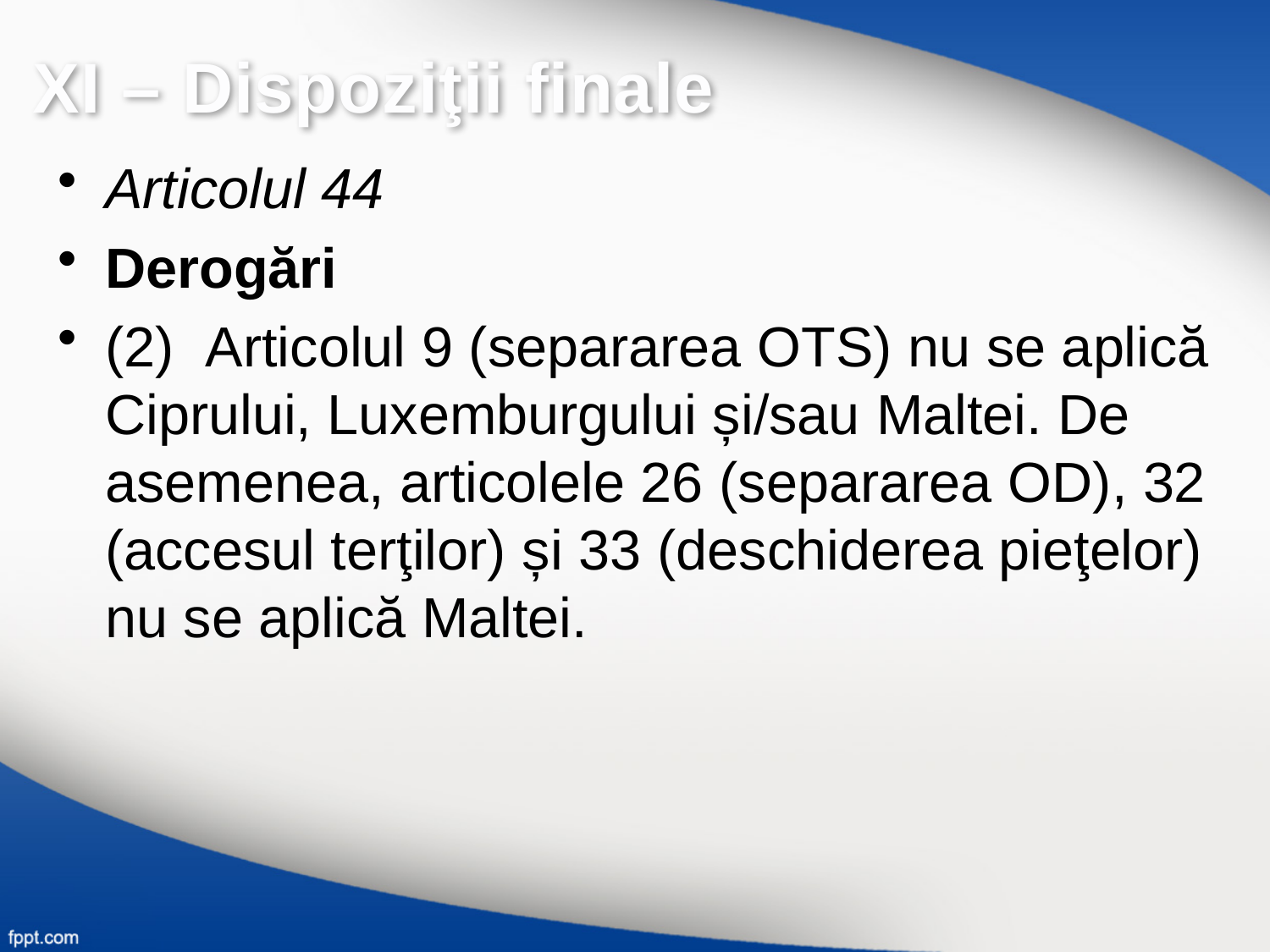

XI – Dispoziţii finale
Articolul 44
Derogări
(2)  Articolul 9 (separarea OTS) nu se aplică Ciprului, Luxemburgului și/sau Maltei. De asemenea, articolele 26 (separarea OD), 32 (accesul terţilor) și 33 (deschiderea pieţelor) nu se aplică Maltei.